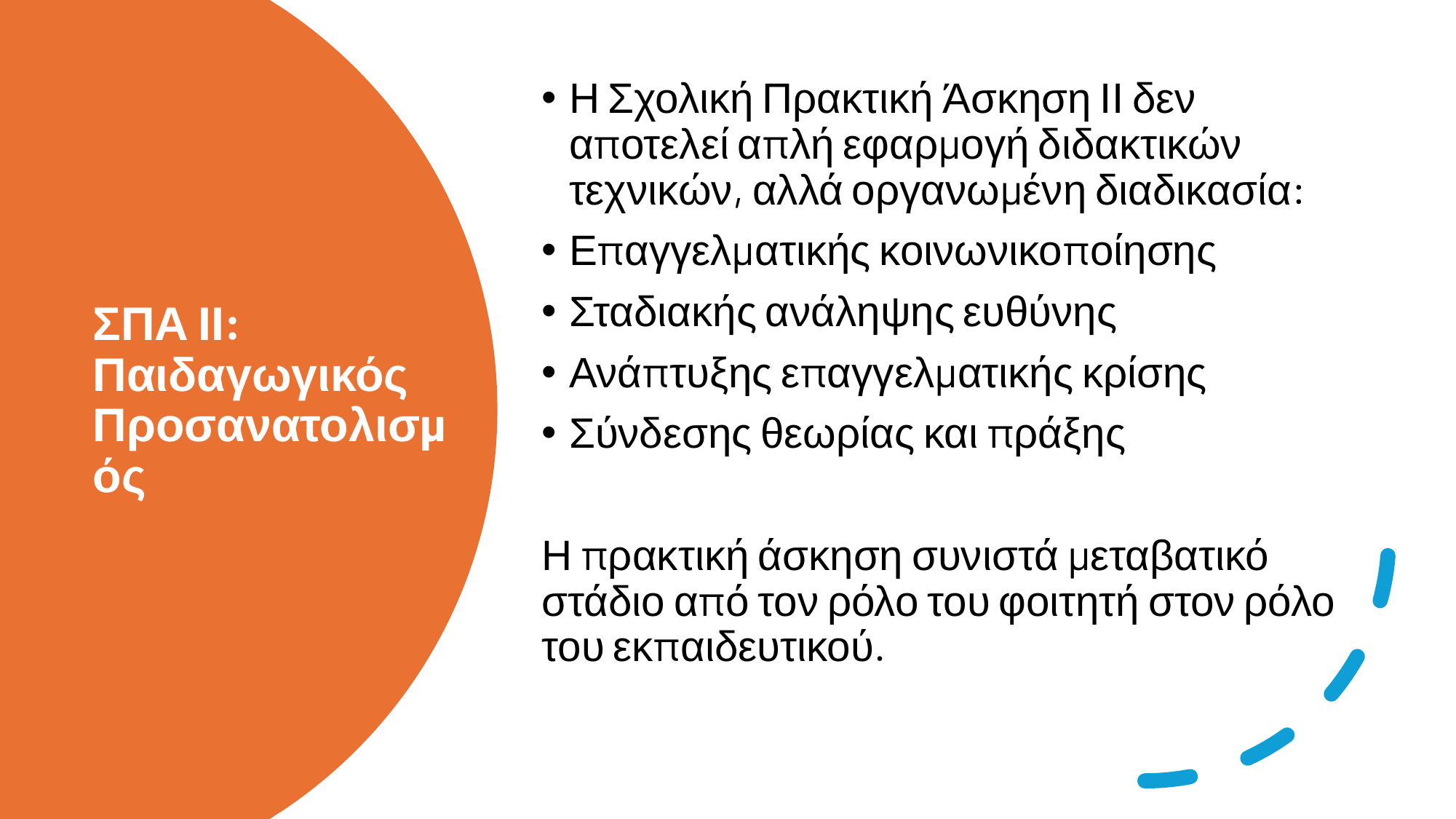

Η Σχολική Πρακτική Άσκηση ΙΙ δεν αποτελεί απλή εφαρμογή διδακτικών τεχνικών, αλλά οργανωμένη διαδικασία:
Επαγγελματικής κοινωνικοποίησης
Σταδιακής ανάληψης ευθύνης
Ανάπτυξης επαγγελματικής κρίσης
Σύνδεσης θεωρίας και πράξης

Η πρακτική άσκηση συνιστά μεταβατικό στάδιο από τον ρόλο του φοιτητή στον ρόλο του εκπαιδευτικού.

# ΣΠΑ ΙΙ: Παιδαγωγικός Προσανατολισμός